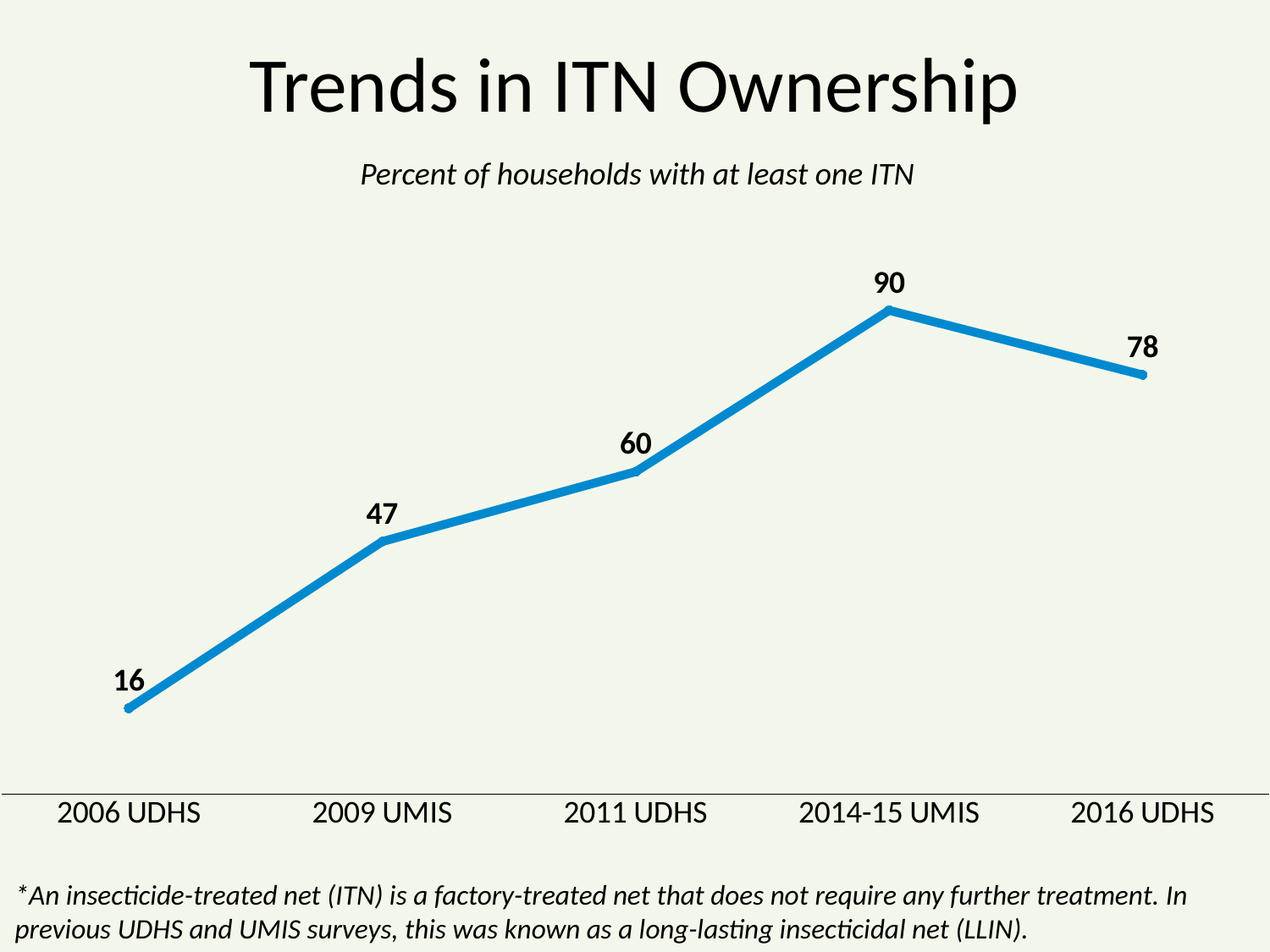

# Trends in ITN Ownership
Percent of households with at least one ITN

### Chart

| Category | Series 1 |
|---|---|
| 2006 UDHS | 16.0 |
| 2009 UMIS | 47.0 |
| 2011 UDHS | 60.0 |
| 2014-15 UMIS | 90.0 |
| 2016 UDHS | 78.0 |
*An insecticide-treated net (ITN) is a factory-treated net that does not require any further treatment. In previous UDHS and UMIS surveys, this was known as a long-lasting insecticidal net (LLIN).